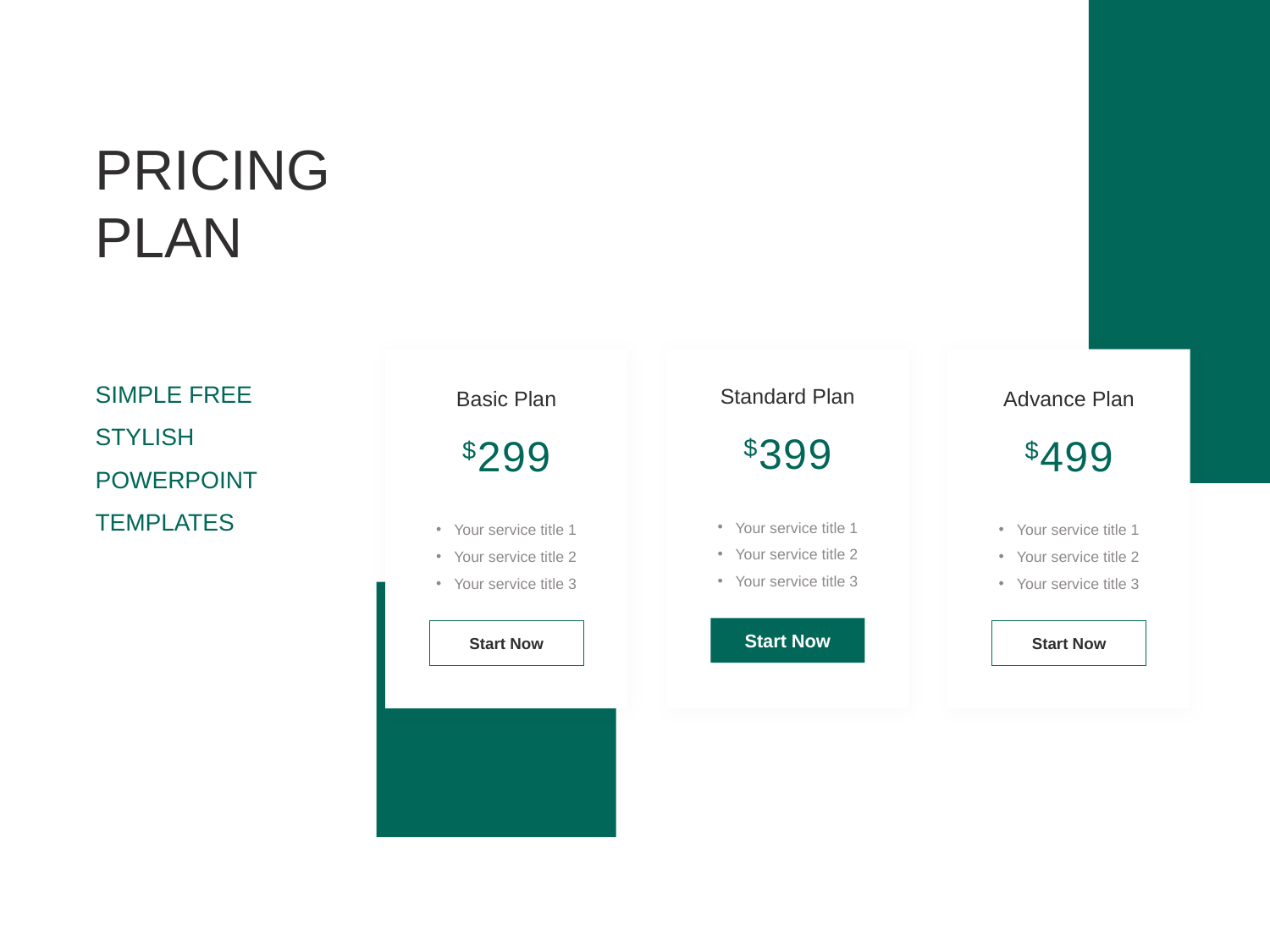

# PRICING PLAN

SIMPLE FREE STYLISH
POWERPOINT TEMPLATES
Standard Plan
Basic Plan
Advance Plan
$399
$299
$499
Your service title 1
Your service title 2
Your service title 3
Your service title 1
Your service title 2
Your service title 3
Your service title 1
Your service title 2
Your service title 3

Start Now
Start Now
Start Now